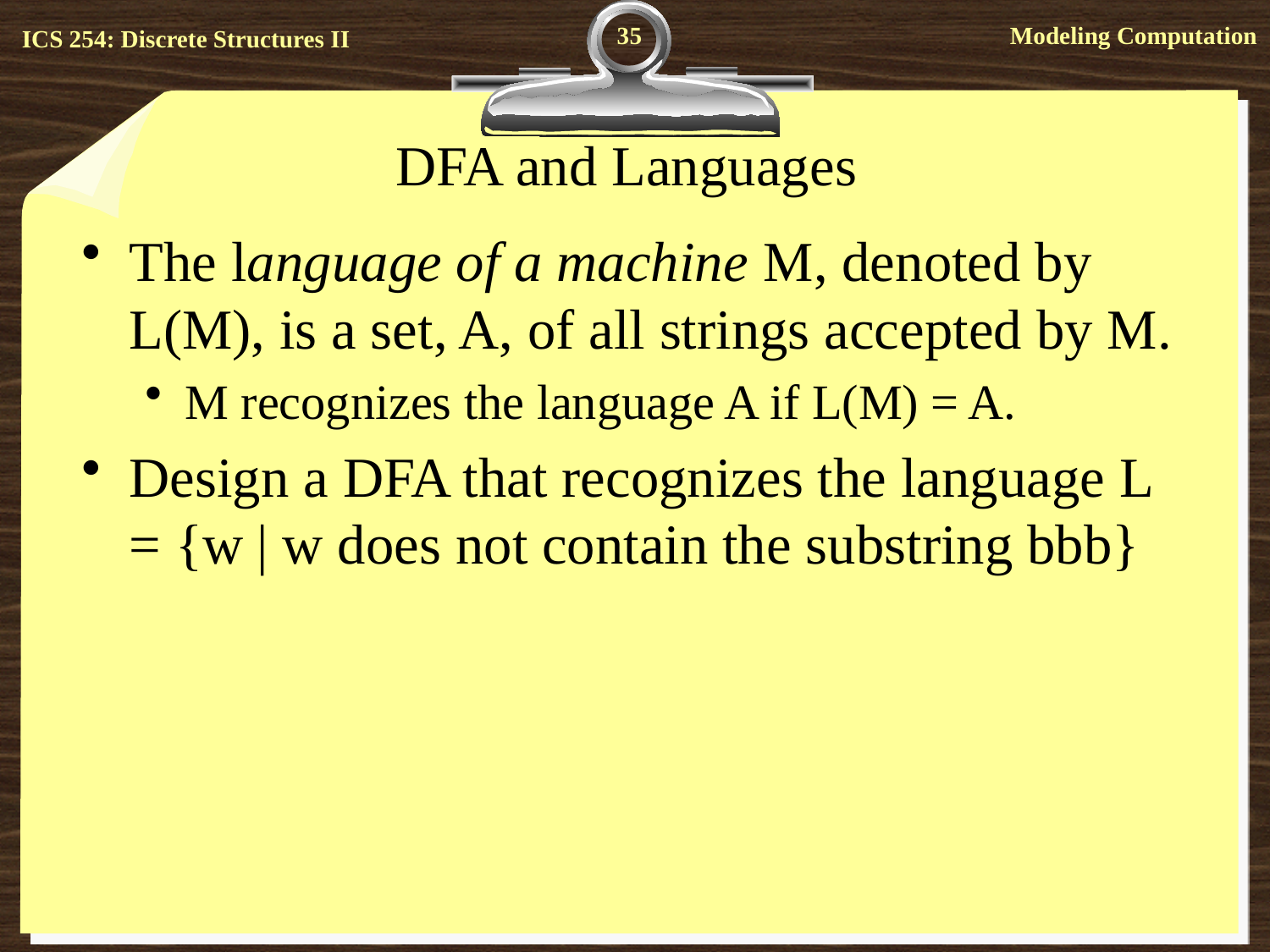

35
# DFA and Languages
The language of a machine M, denoted by L(M), is a set, A, of all strings accepted by M.
M recognizes the language A if L(M) = A.
Design a DFA that recognizes the language L = {w | w does not contain the substring bbb}